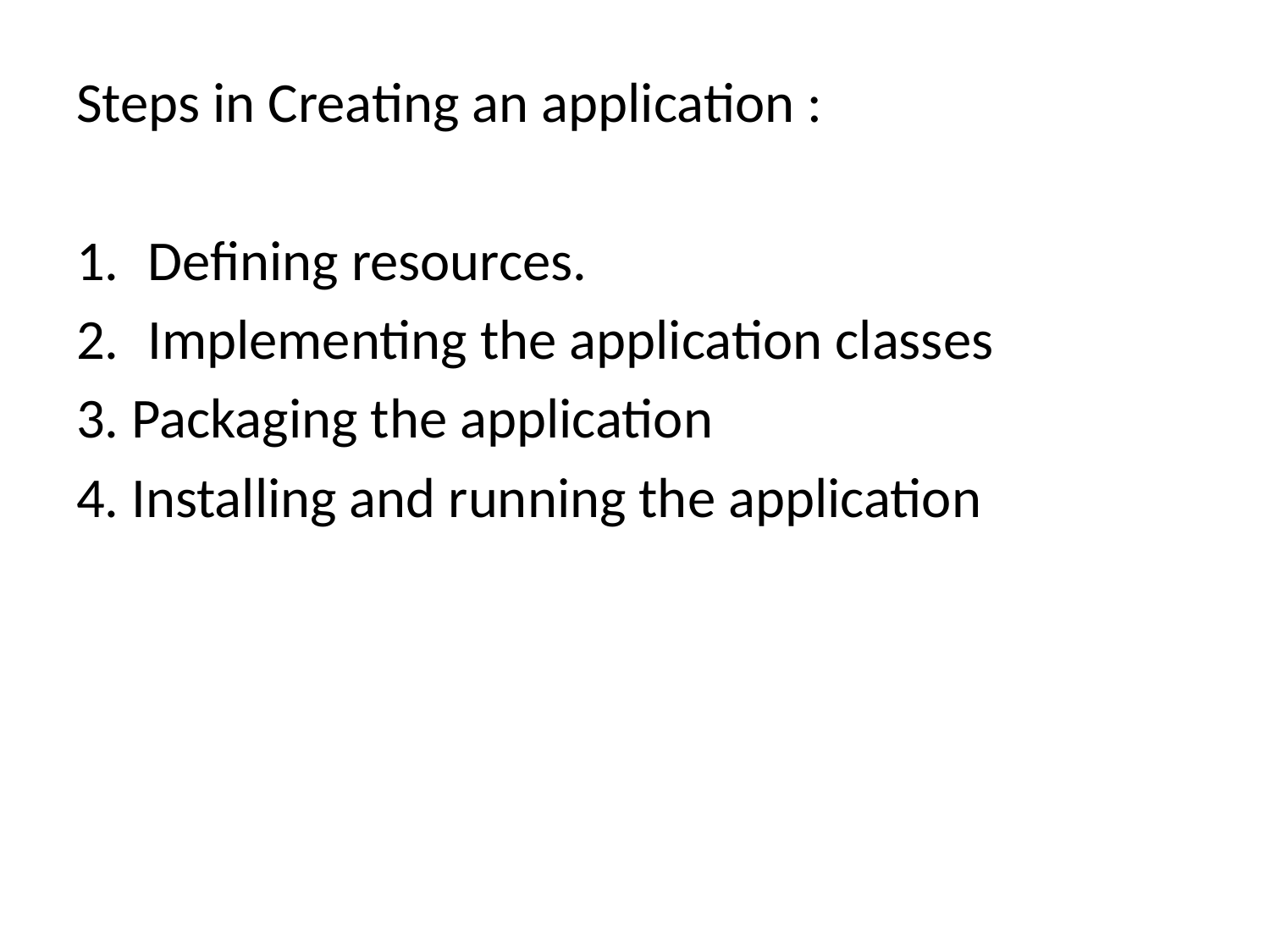

Steps in Creating an application :

Defining resources.
Implementing the application classes
3. Packaging the application
4. Installing and running the application